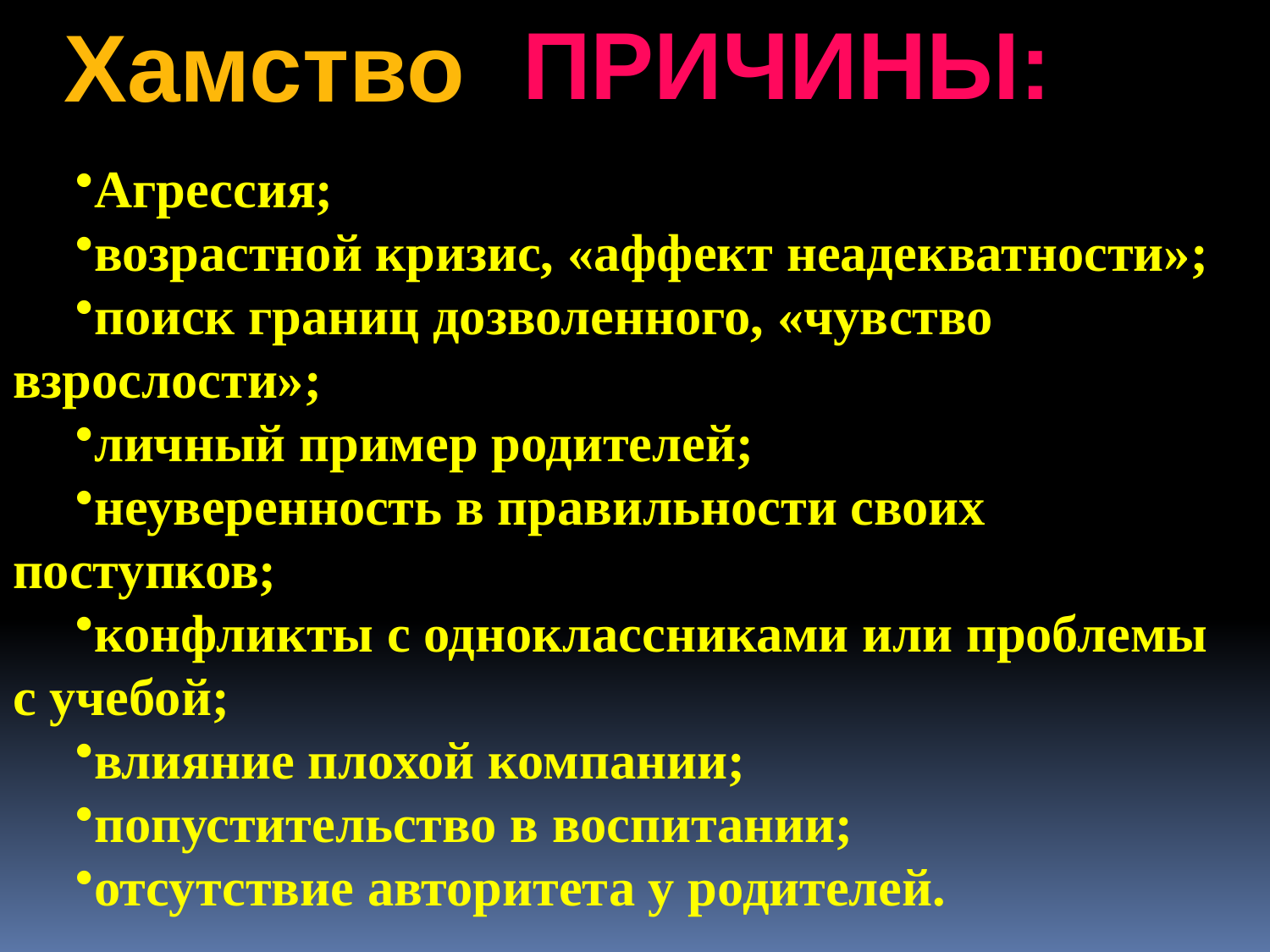

Хамство
ПРИЧИНЫ:
Агрессия;
возрастной кризис, «аффект неадекватности»;
поиск границ дозволенного, «чувство взрослости»;
личный пример родителей;
неуверенность в правильности своих поступков;
конфликты с одноклассниками или проблемы с учебой;
влияние плохой компании;
попустительство в воспитании;
отсутствие авторитета у родителей.